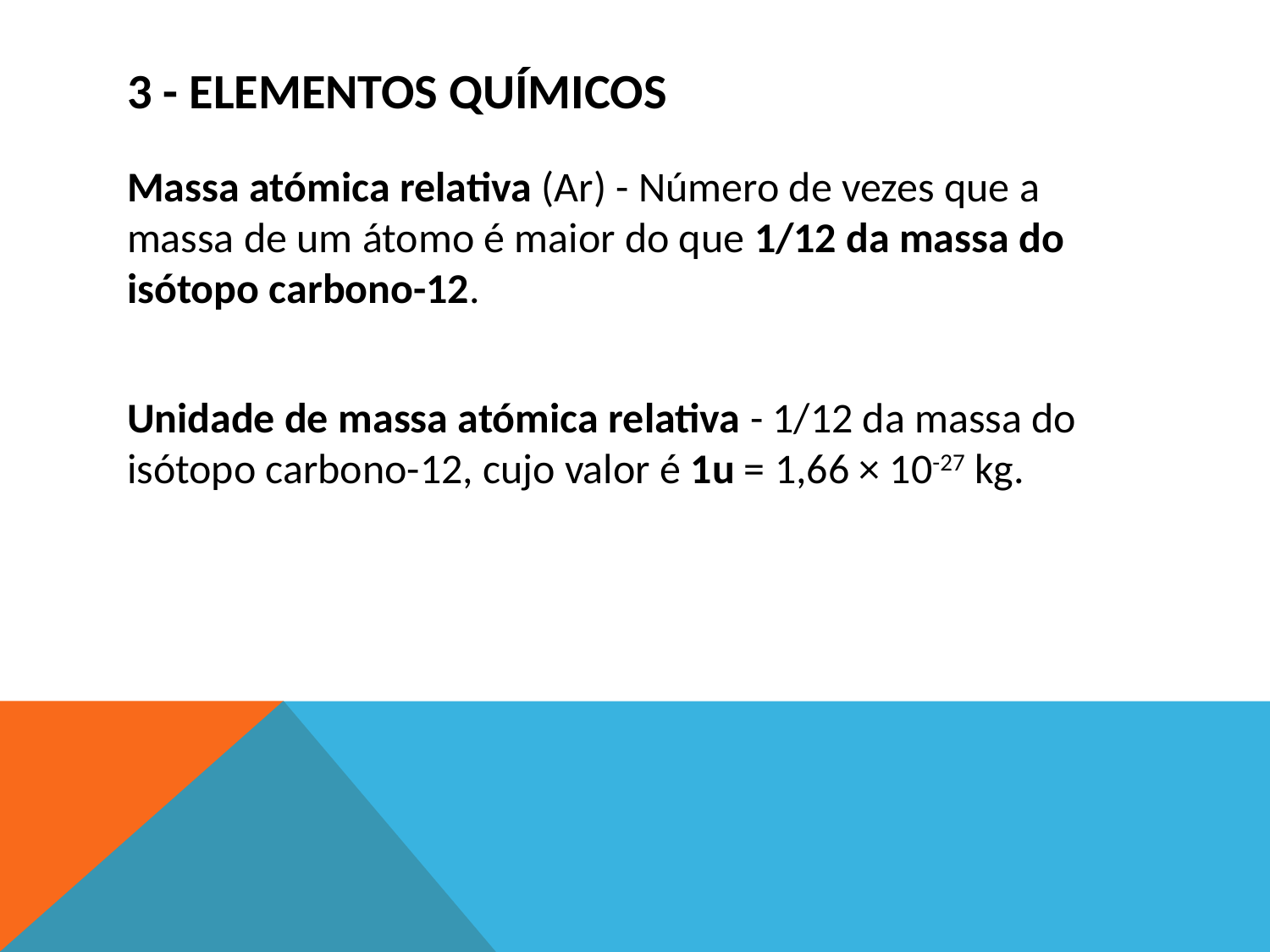

# 3 - Elementos químicos
Massa atómica relativa (Ar) - Número de vezes que a massa de um átomo é maior do que 1/12 da massa do isótopo carbono-12.

Unidade de massa atómica relativa - 1/12 da massa do isótopo carbono-12, cujo valor é 1u = 1,66 × 10­-27 kg.